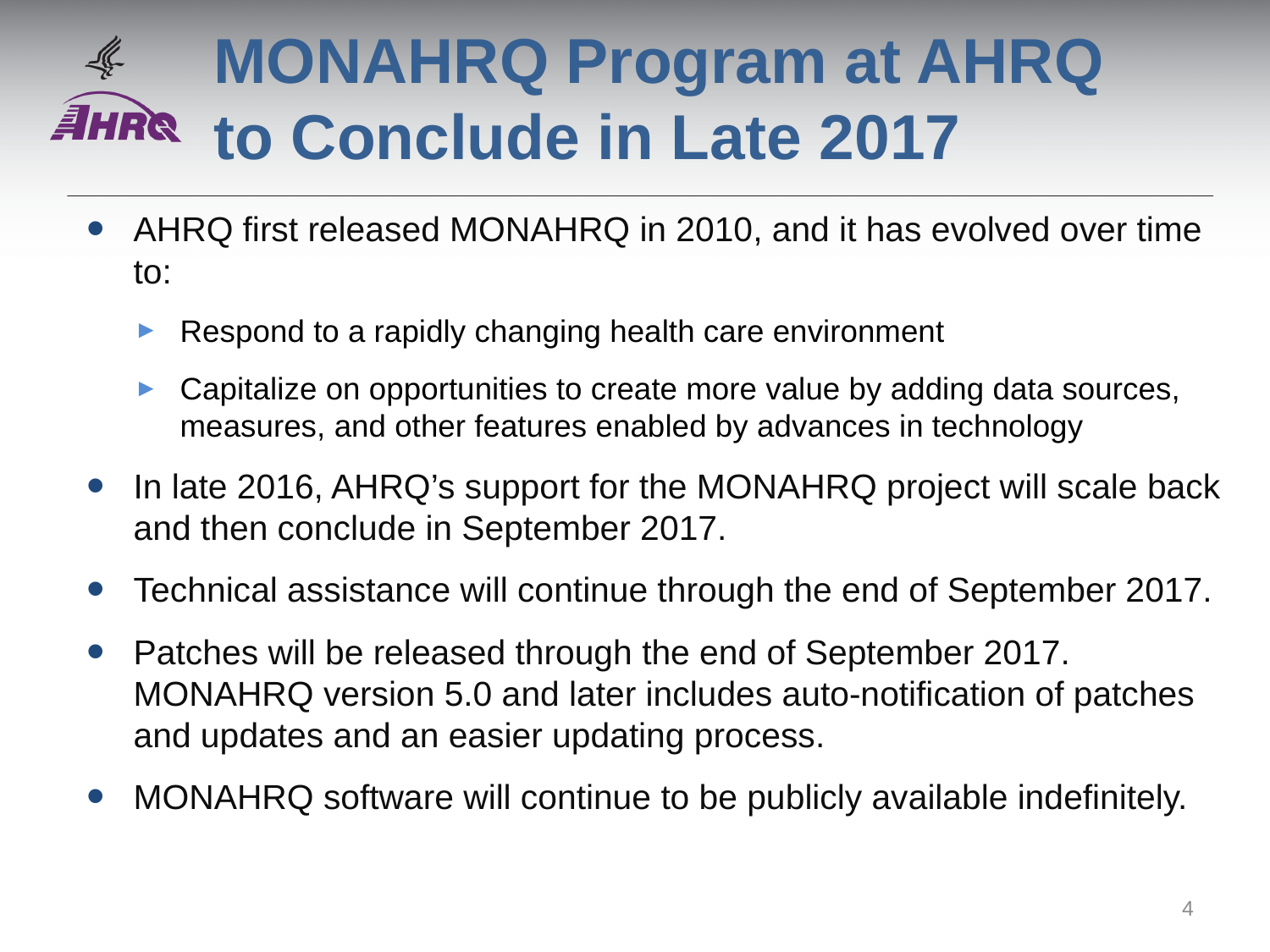

# MONAHRQ Program at AHRQ to Conclude in Late 2017
AHRQ first released MONAHRQ in 2010, and it has evolved over time to:
Respond to a rapidly changing health care environment
Capitalize on opportunities to create more value by adding data sources, measures, and other features enabled by advances in technology
In late 2016, AHRQ’s support for the MONAHRQ project will scale back and then conclude in September 2017.
Technical assistance will continue through the end of September 2017.
Patches will be released through the end of September 2017. MONAHRQ version 5.0 and later includes auto-notification of patches and updates and an easier updating process.
MONAHRQ software will continue to be publicly available indefinitely.
4